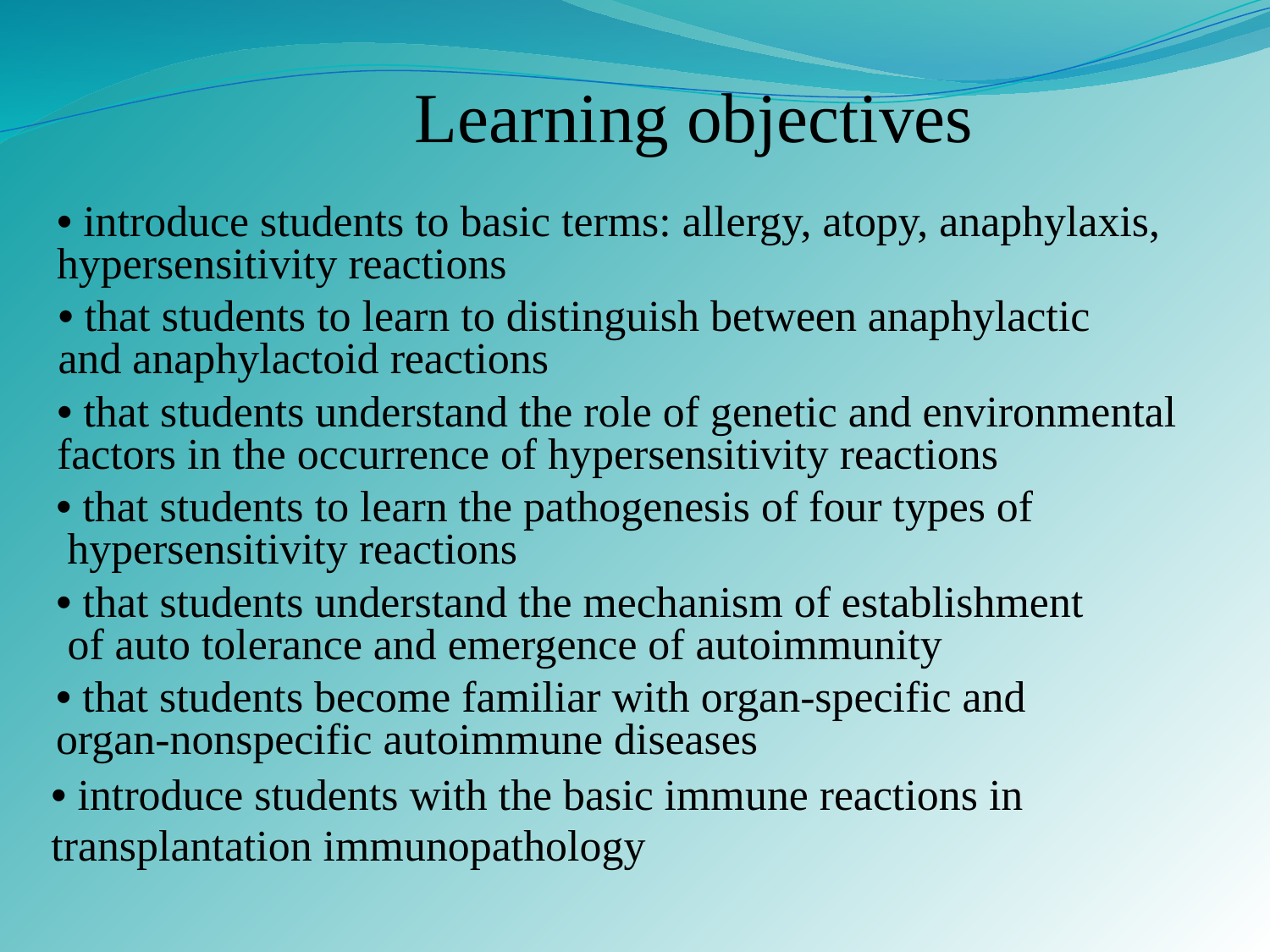

Learning objectives
• introduce students to basic terms: allergy, atopy, anaphylaxis,
hypersensitivity reactions
• that students to learn to distinguish between anaphylactic
and anaphylactoid reactions

• that students understand the role of genetic and environmental
factors in the occurrence of hypersensitivity reactions

• that students to learn the pathogenesis of four types of
 hypersensitivity reactions

• that students understand the mechanism of establishment
 of auto tolerance and emergence of autoimmunity
• that students become familiar with organ-specific and
organ-nonspecific autoimmune diseases

• introduce students with the basic immune reactions in transplantation immunopathology